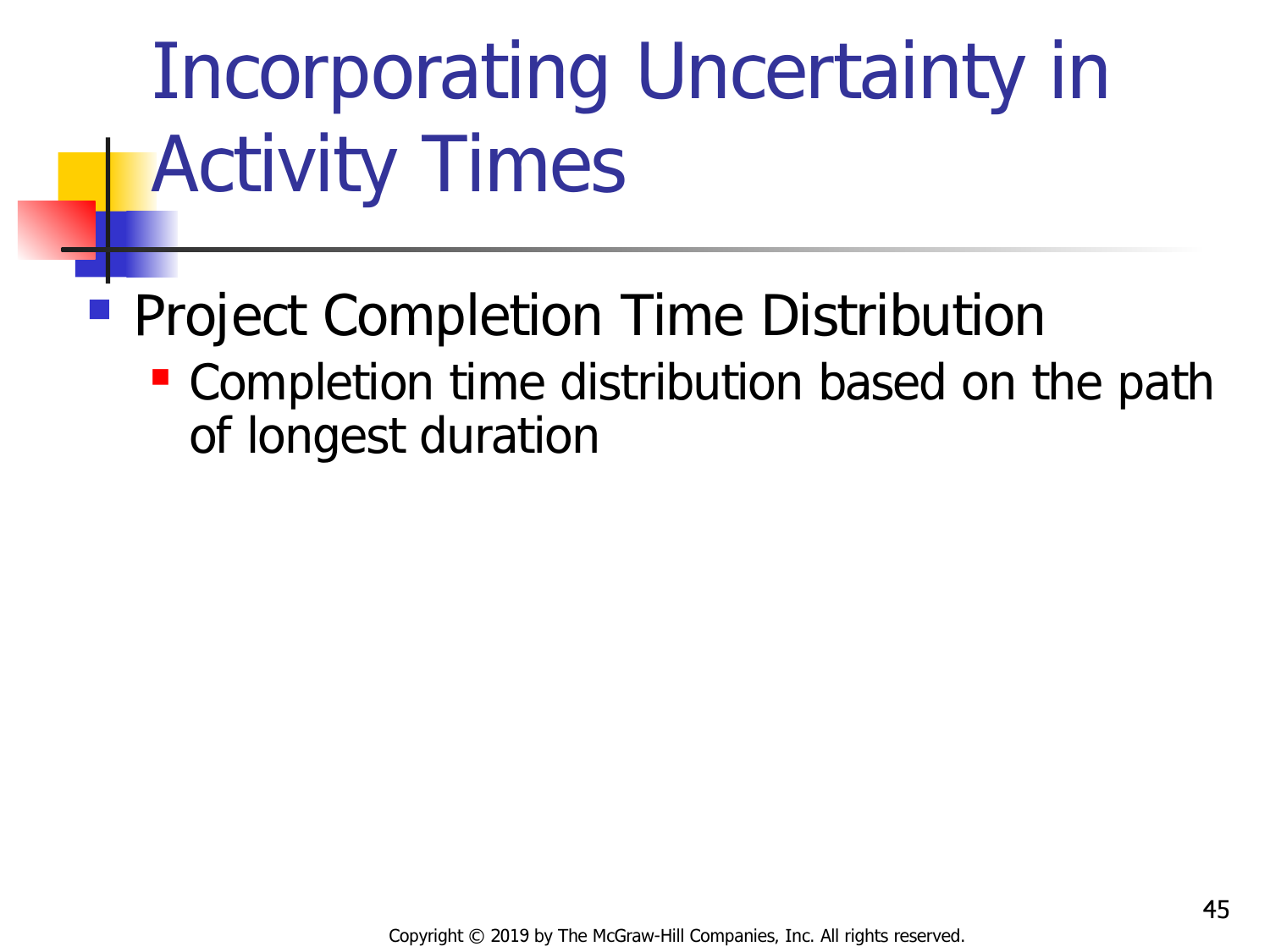

# Incorporating Uncertainty in Activity Times
Project Completion Time Distribution
Completion time distribution based on the path of longest duration

45
Copyright © 2019 by The McGraw-Hill Companies, Inc. All rights reserved.